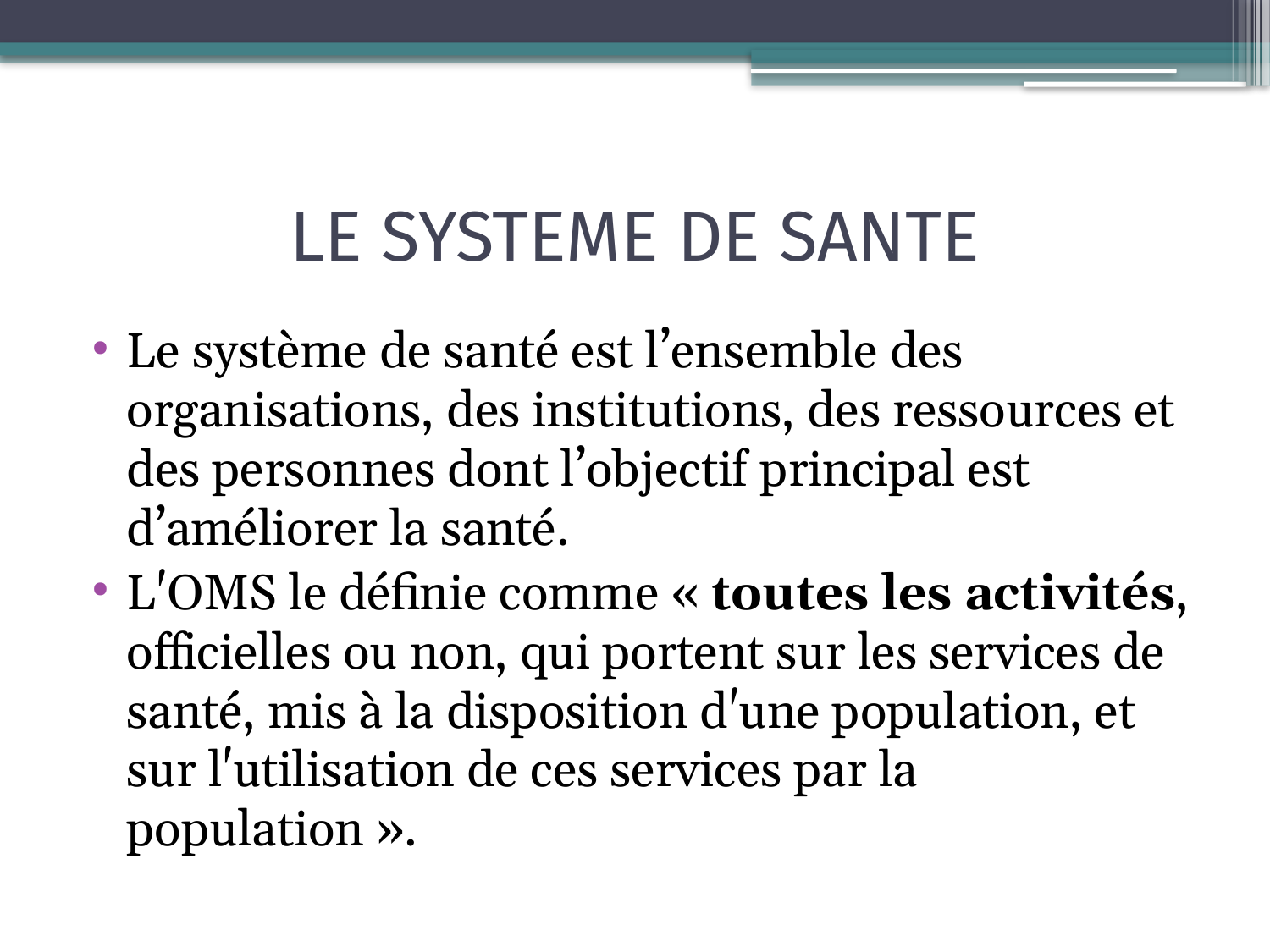

# LE SYSTEME DE SANTE
Le système de santé est l’ensemble des organisations, des institutions, des ressources et des personnes dont l’objectif principal est d’améliorer la santé.
L'OMS le définie comme « toutes les activités, officielles ou non, qui portent sur les services de santé, mis à la disposition d'une population, et sur l'utilisation de ces services par la population ».